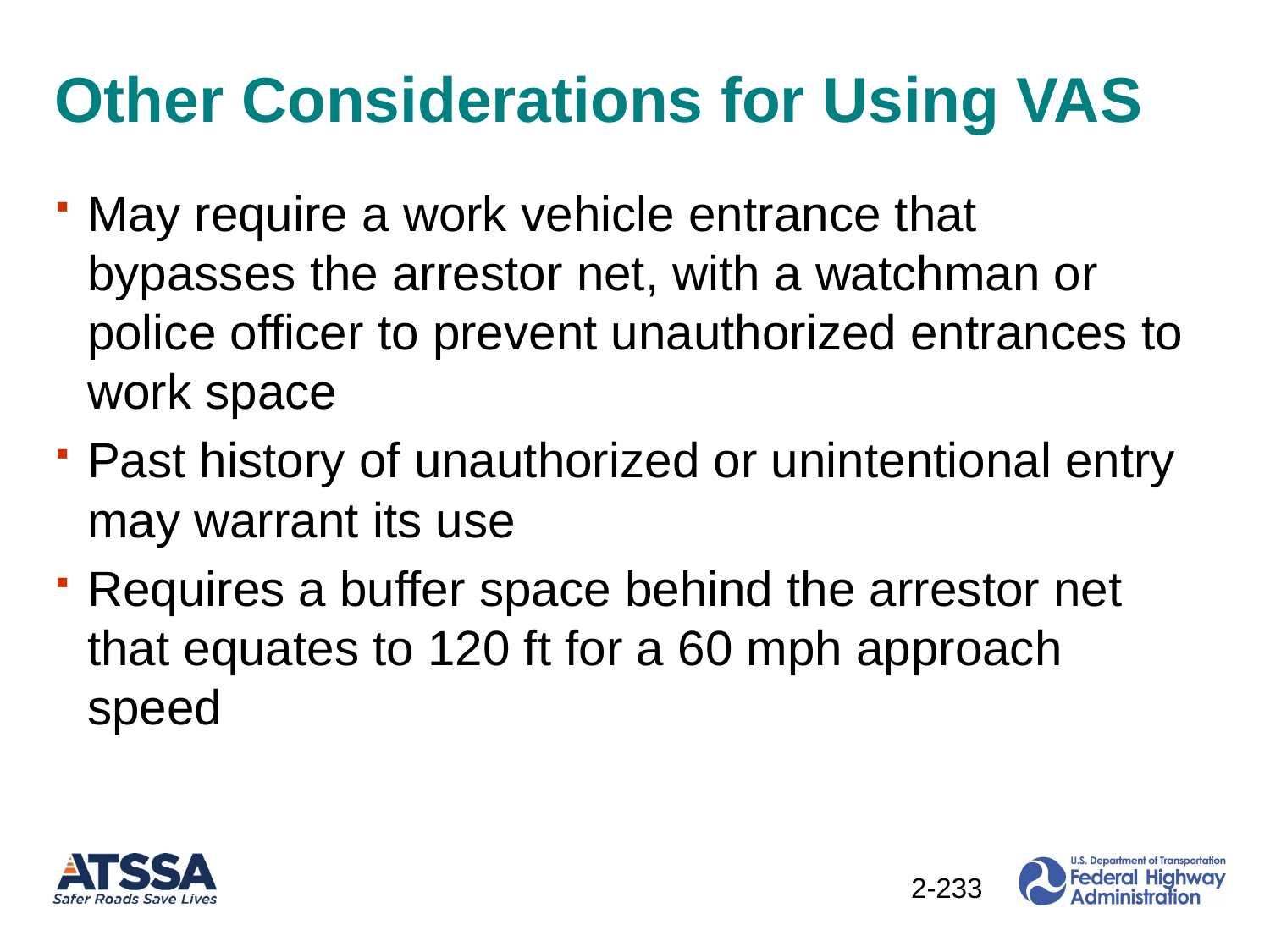

Other Considerations for Using VAS

May require a work vehicle entrance that bypasses the arrestor net, with a watchman or police officer to prevent unauthorized entrances to work space
Past history of unauthorized or unintentional entry may warrant its use
Requires a buffer space behind the arrestor net that equates to 120 ft for a 60 mph approach speed